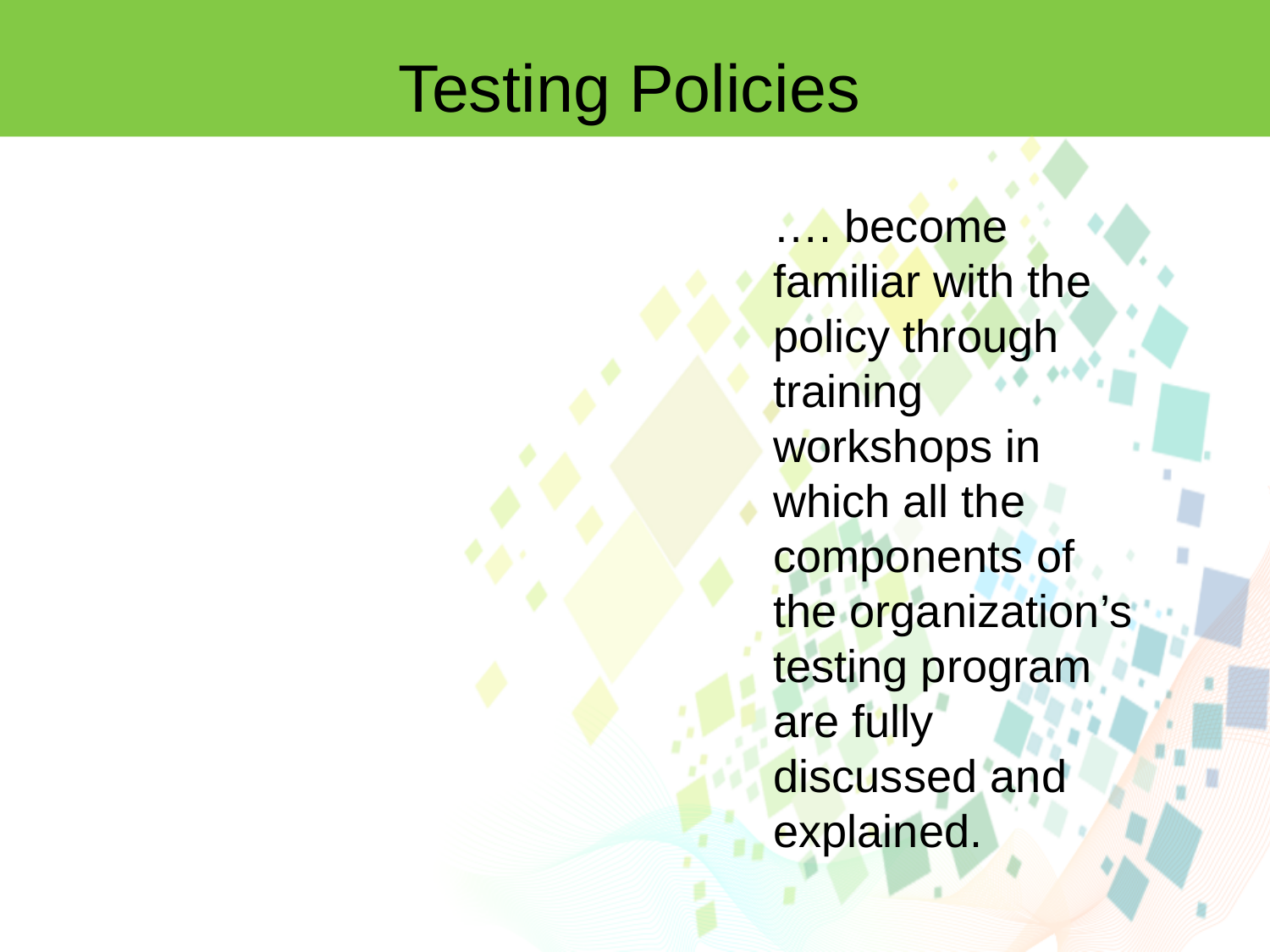

Testing Policies
…. become familiar with the policy through training workshops in which all the components of the organization’s testing program are fully discussed and explained.